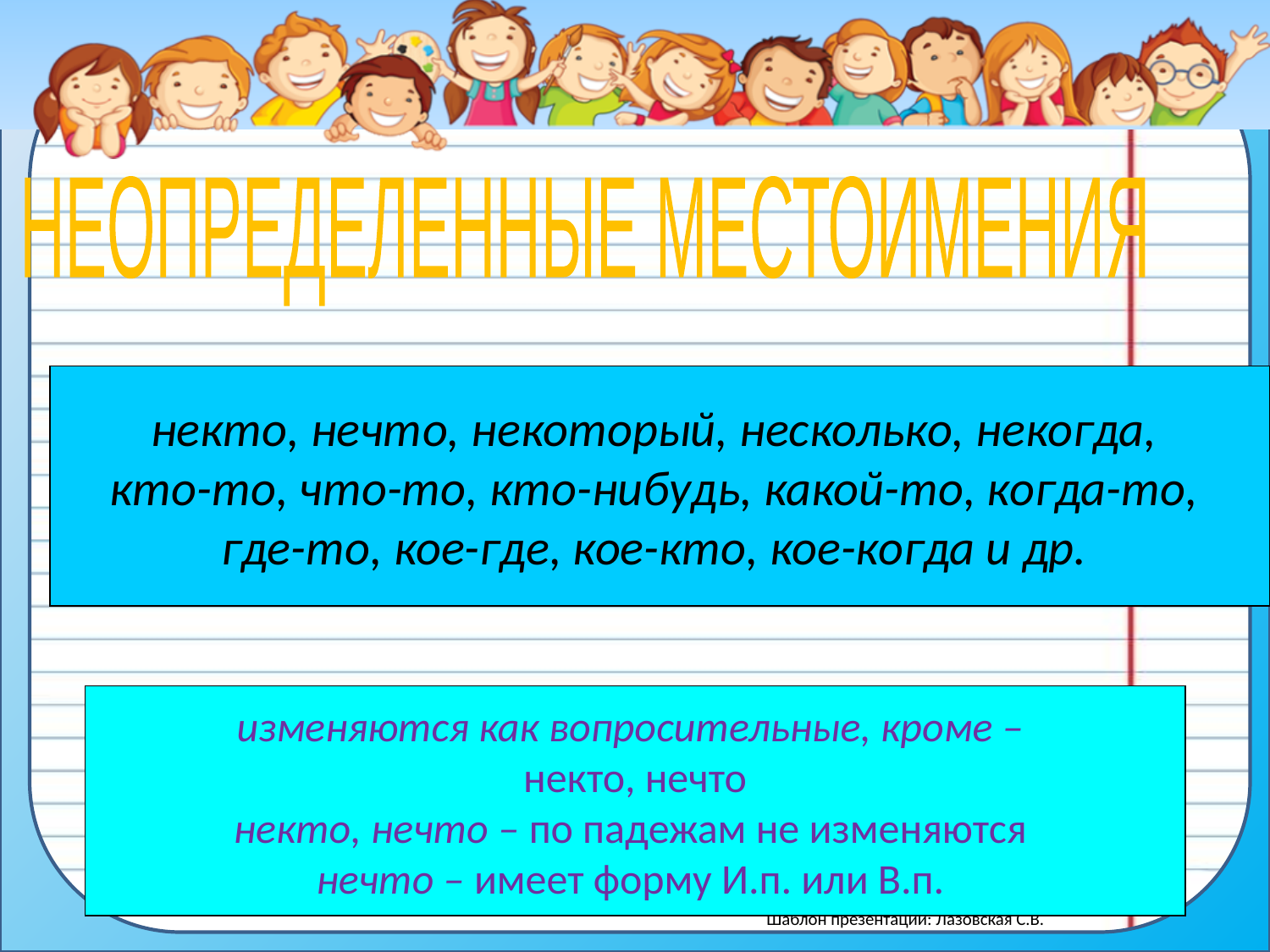

#
НЕОПРЕДЕЛЕННЫЕ МЕСТОИМЕНИЯ
некто, нечто, некоторый, несколько, некогда,
кто-то, что-то, кто-нибудь, какой-то, когда-то,
где-то, кое-где, кое-кто, кое-когда и др.
изменяются как вопросительные, кроме –
некто, нечто
некто, нечто – по падежам не изменяются
нечто – имеет форму И.п. или В.п.